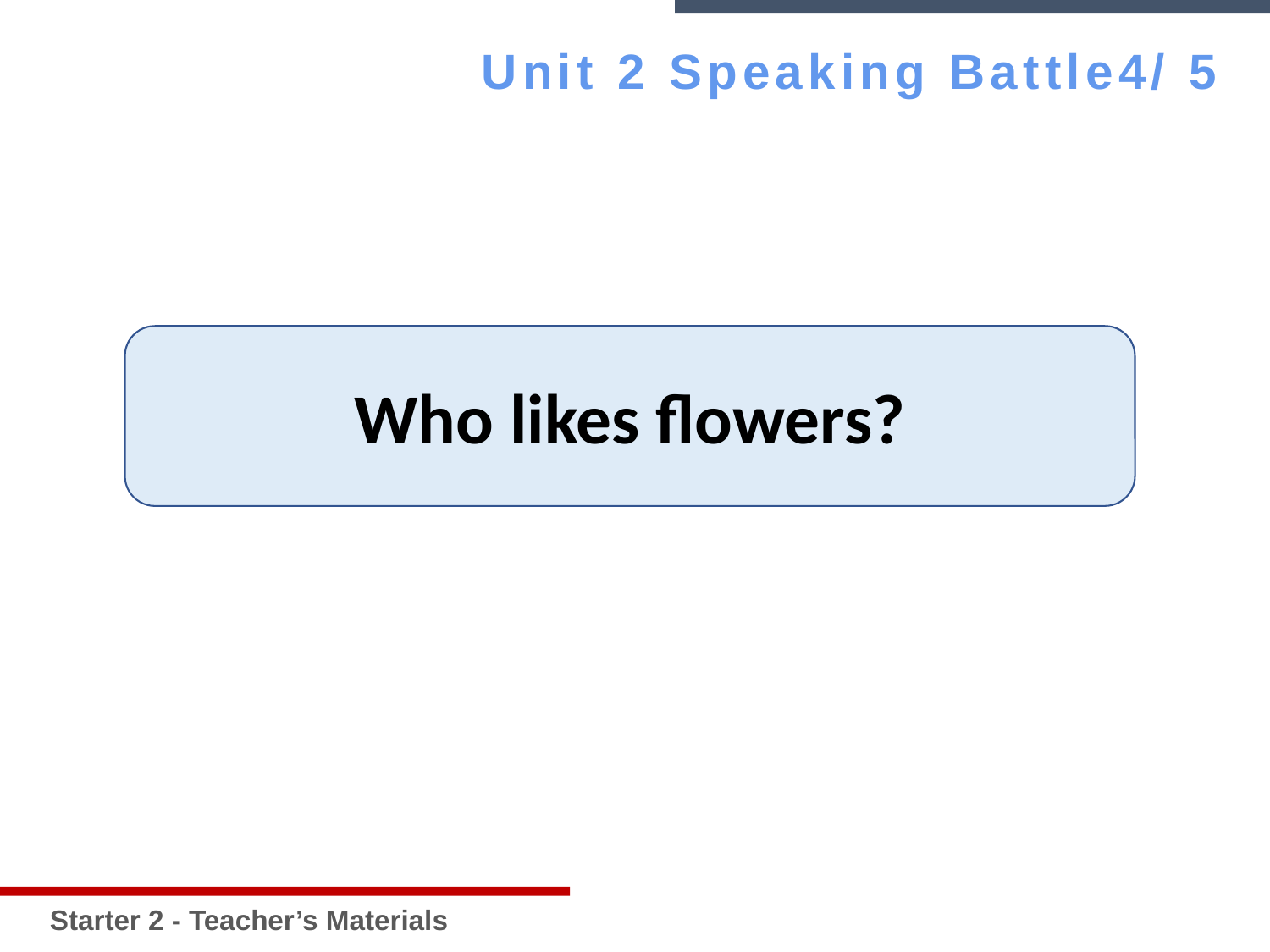

Starter 2 - Teacher’s Materials
Unit 2 Speaking Battle4/ 5
Who likes flowers?